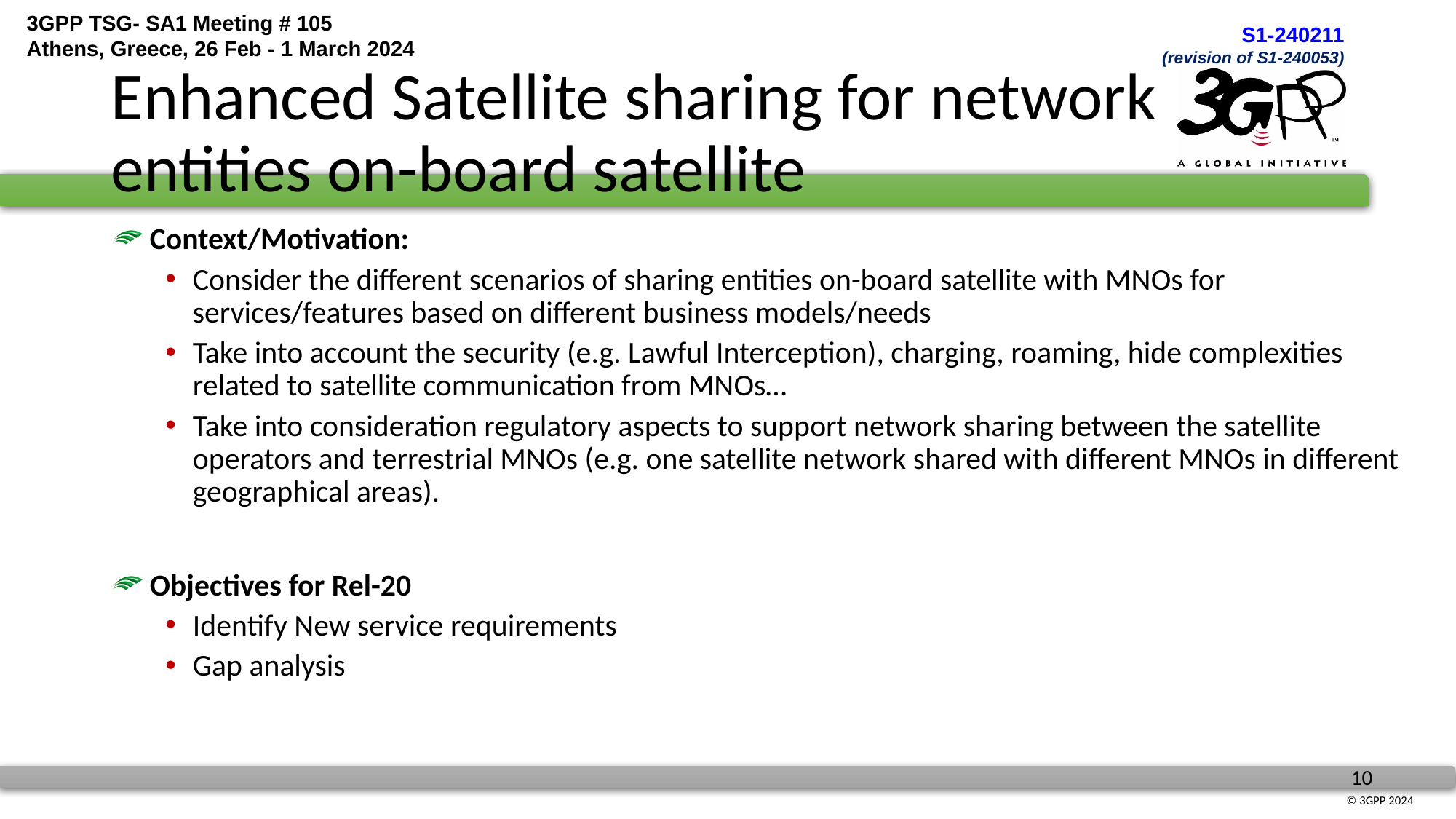

# Enhanced Satellite sharing for network entities on-board satellite
 Context/Motivation:
Consider the different scenarios of sharing entities on-board satellite with MNOs for services/features based on different business models/needs
Take into account the security (e.g. Lawful Interception), charging, roaming, hide complexities related to satellite communication from MNOs…
Take into consideration regulatory aspects to support network sharing between the satellite operators and terrestrial MNOs (e.g. one satellite network shared with different MNOs in different geographical areas).

 Objectives for Rel-20
Identify New service requirements
Gap analysis